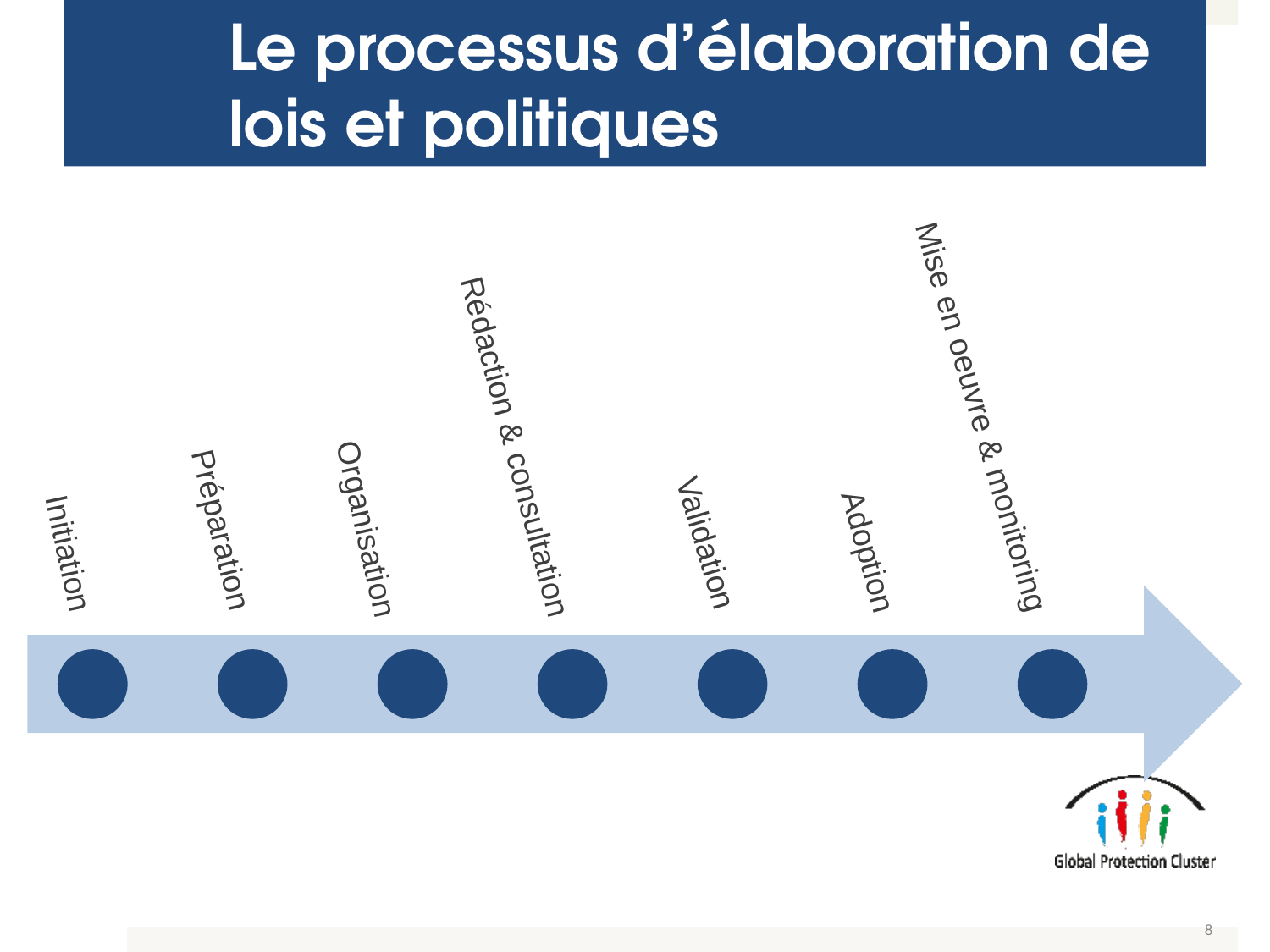

# Le processus d’élaboration de lois et politiques
Préparation
Initiation
Validation
Mise en oeuvre & monitoring
Adoption
Organisation
Rédaction & consultation